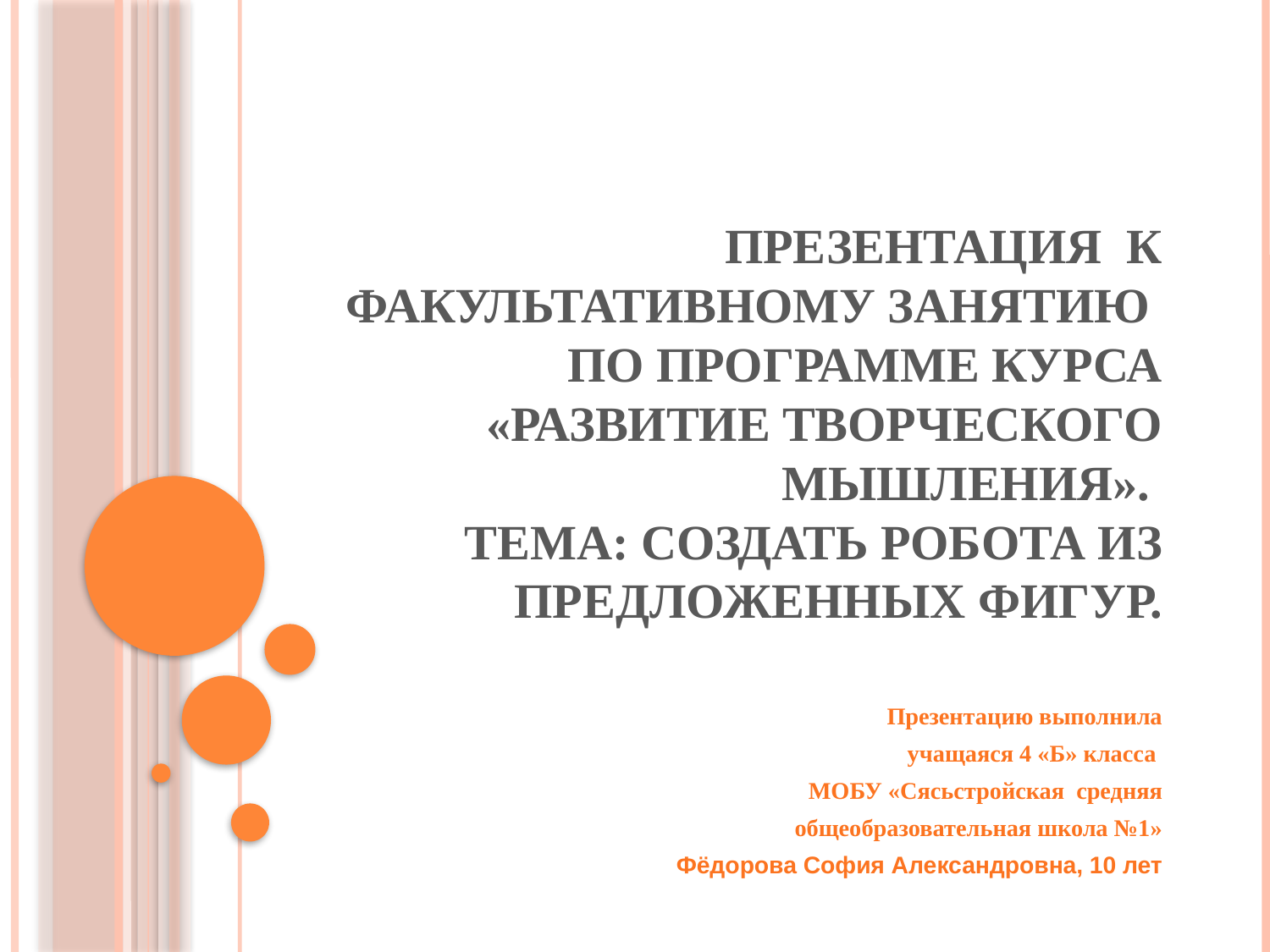

# Презентация  к факультативному занятию по программе курса «Развитие творческого мышления». Тема: Создать робота из предложенных фигур.
Презентацию выполнила
учащаяся 4 «Б» класса
МОБУ «Сясьстройская  средняя
 общеобразовательная школа №1»
Фёдорова София Александровна, 10 лет